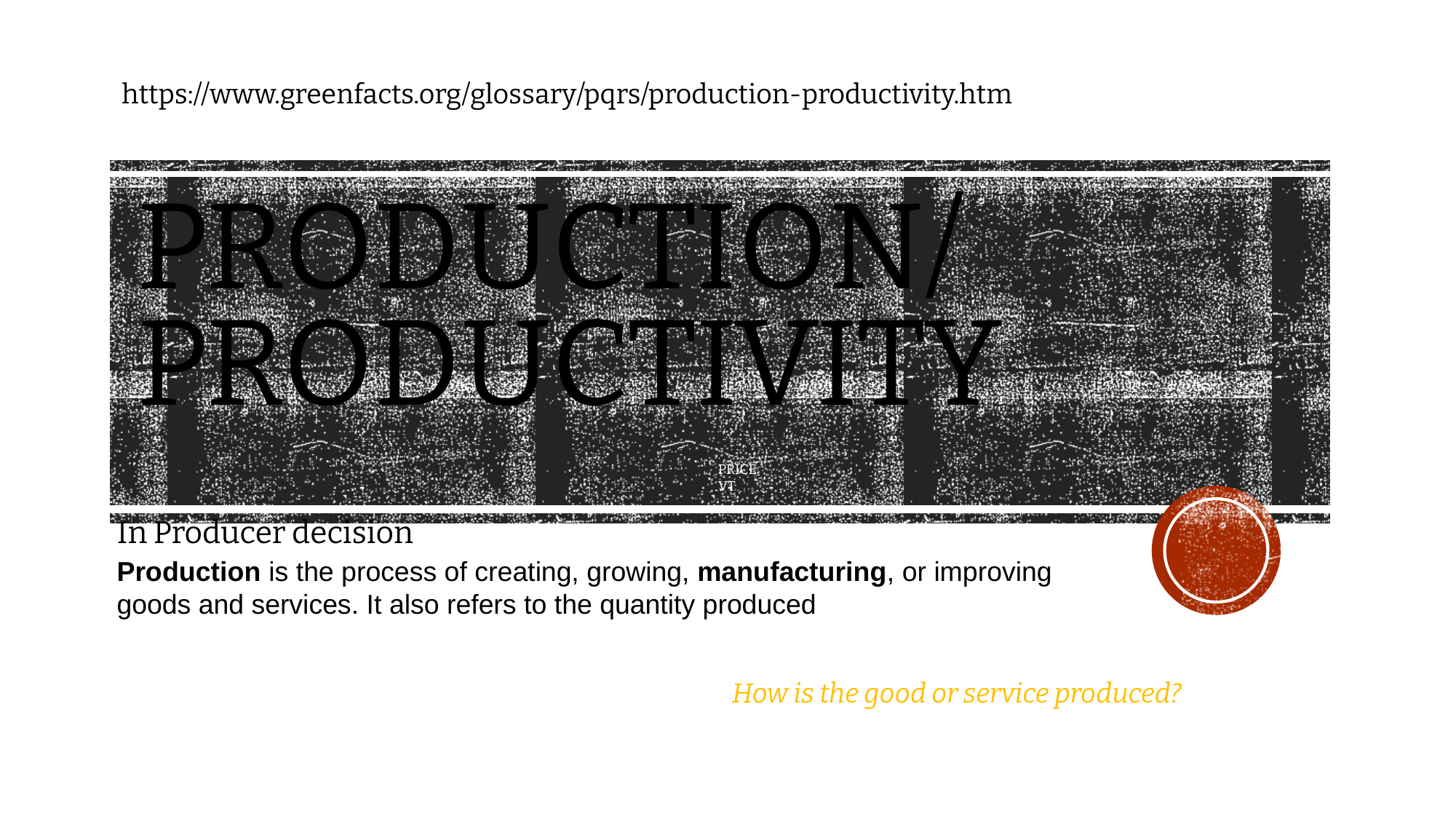

https://www.greenfacts.org/glossary/pqrs/production-productivity.htm
# Production/productivity
PRICE
VT
In Producer decision
Production is the process of creating, growing, manufacturing, or improving goods and services. It also refers to the quantity produced
How is the good or service produced?
Quantity
K. Shells